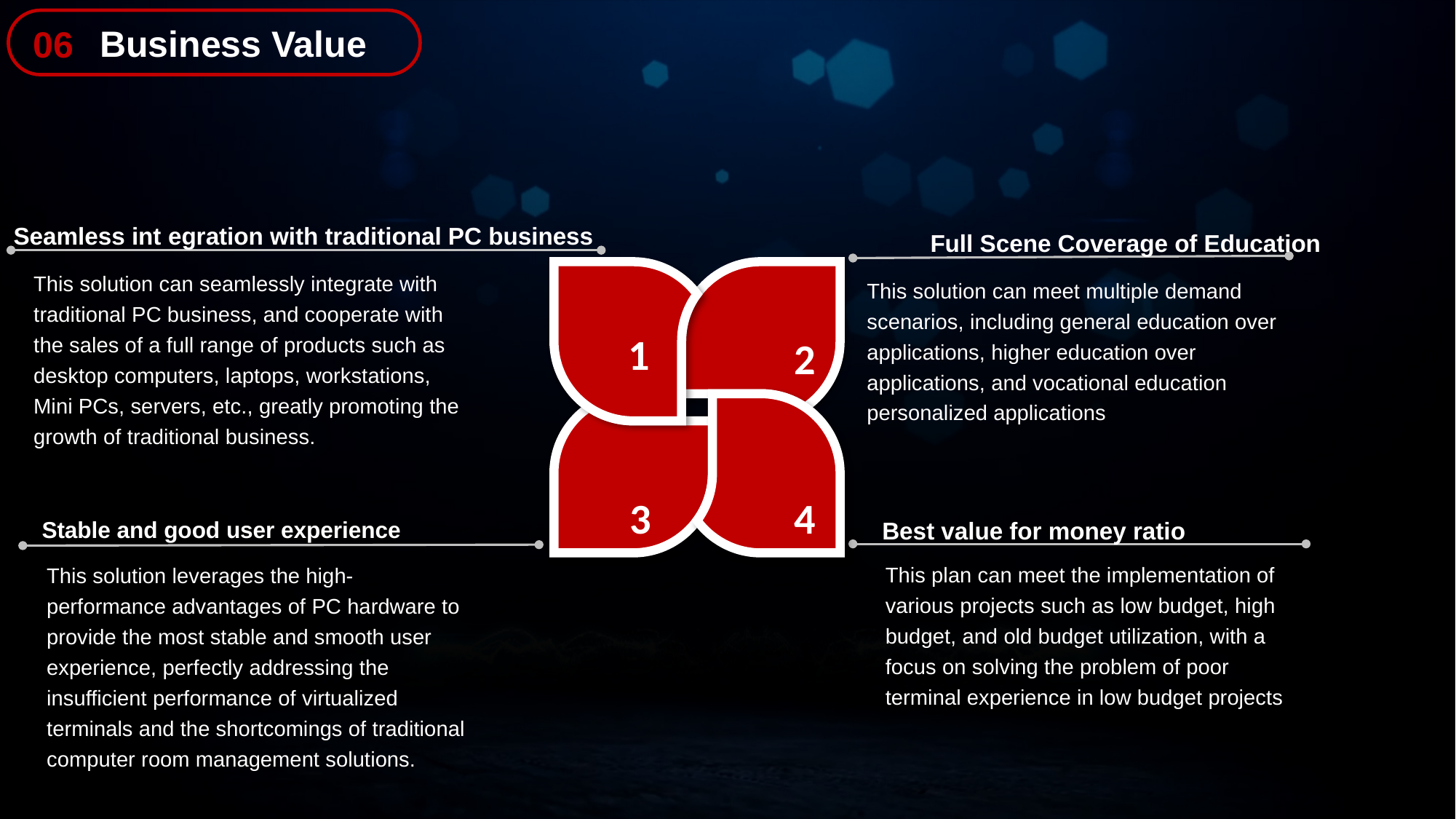

Business Value
06
Seamless int egration with traditional PC business
This solution can seamlessly integrate with traditional PC business, and cooperate with the sales of a full range of products such as desktop computers, laptops, workstations, Mini PCs, servers, etc., greatly promoting the growth of traditional business.
Full Scene Coverage of Education
This solution can meet multiple demand scenarios, including general education over applications, higher education over applications, and vocational education personalized applications

1
2
3
4
Best value for money ratio
This plan can meet the implementation of various projects such as low budget, high budget, and old budget utilization, with a focus on solving the problem of poor terminal experience in low budget projects
Stable and good user experience
This solution leverages the high-performance advantages of PC hardware to provide the most stable and smooth user experience, perfectly addressing the insufficient performance of virtualized terminals and the shortcomings of traditional computer room management solutions.